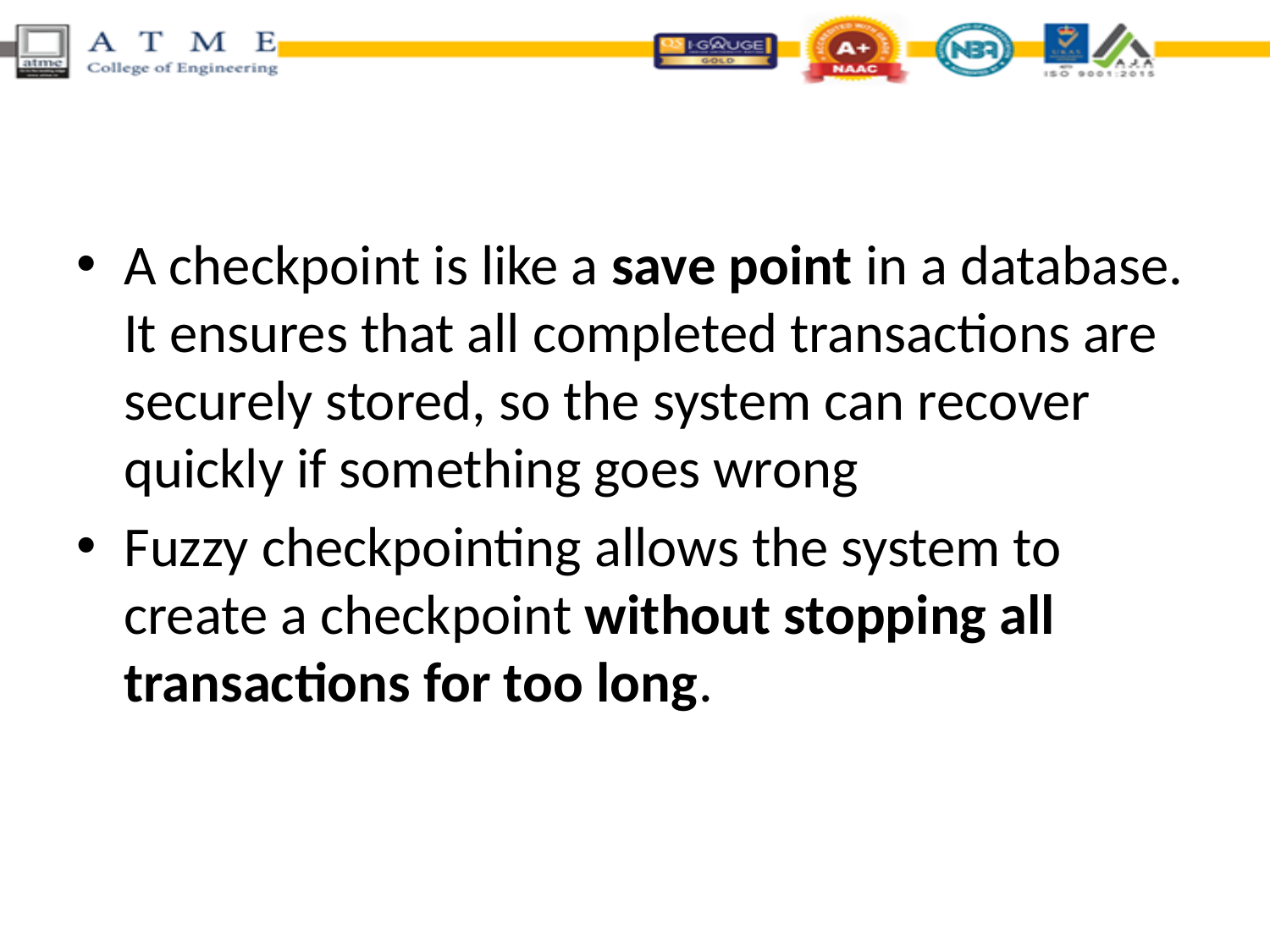

#
A checkpoint is like a save point in a database. It ensures that all completed transactions are securely stored, so the system can recover quickly if something goes wrong
Fuzzy checkpointing allows the system to create a checkpoint without stopping all transactions for too long.